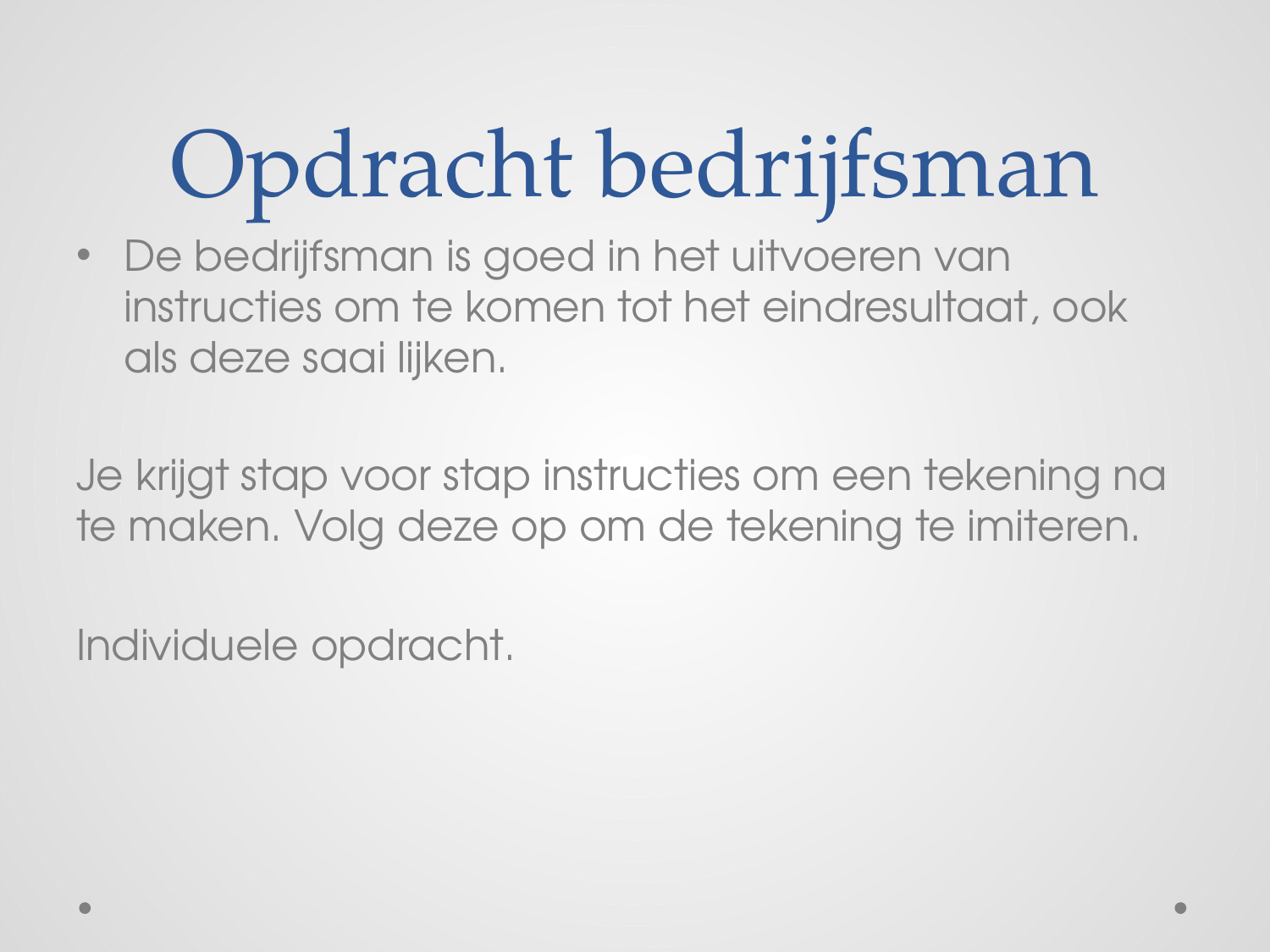

# Opdracht bedrijfsman
De bedrijfsman is goed in het uitvoeren van instructies om te komen tot het eindresultaat, ook als deze saai lijken.

Je krijgt stap voor stap instructies om een tekening na te maken. Volg deze op om de tekening te imiteren.

Individuele opdracht.